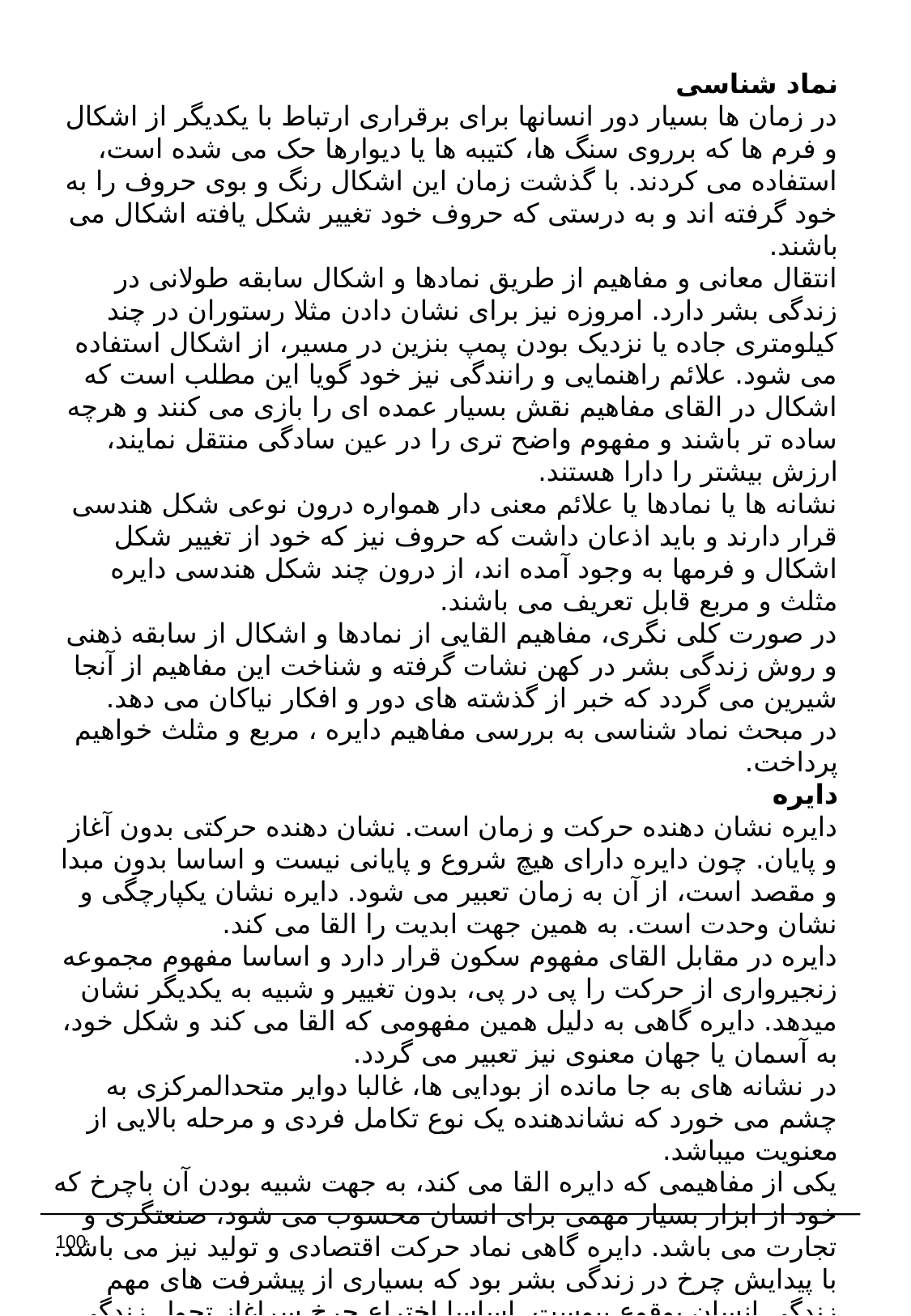

نماد شناسی
در زمان ها بسیار دور انسانها برای برقراری ارتباط با یکدیگر از اشکال و فرم ها که برروی سنگ ها، کتیبه ها یا دیوارها حک می شده است، استفاده می کردند. با گذشت زمان این اشکال رنگ و بوی حروف را به خود گرفته اند و به درستی که حروف خود تغییر شکل یافته اشکال می باشند.
انتقال معانی و مفاهیم از طریق نمادها و اشکال سابقه طولانی در زندگی بشر دارد. امروزه نیز برای نشان دادن مثلا رستوران در چند کیلومتری جاده یا نزدیک بودن پمپ بنزین در مسیر، از اشکال استفاده می شود. علائم راهنمایی و رانندگی نیز خود گویا این مطلب است که اشکال در القای مفاهیم نقش بسیار عمده ای را بازی می کنند و هرچه ساده تر باشند و مفهوم واضح تری را در عین سادگی منتقل نمایند، ارزش بیشتر را دارا هستند.
نشانه ها یا نمادها یا علائم معنی دار همواره درون نوعی شکل هندسی قرار دارند و باید اذعان داشت که حروف نیز که خود از تغییر شکل اشکال و فرمها به وجود آمده اند، از درون چند شکل هندسی دایره مثلث و مربع قابل تعریف می باشند.
در صورت کلی نگری، مفاهیم القایی از نمادها و اشکال از سابقه ذهنی و روش زندگی بشر در کهن نشات گرفته و شناخت این مفاهیم از آنجا شیرین می گردد که خبر از گذشته های دور و افکار نیاکان می دهد.
در مبحث نماد شناسی به بررسی مفاهیم دایره ، مربع و مثلث خواهیم پرداخت.
دایره
دایره نشان دهنده حرکت و زمان است. نشان دهنده حرکتی بدون آغاز و پایان. چون دایره دارای هیچ شروع و پایانی نیست و اساسا بدون مبدا و مقصد است، از آن به زمان تعبیر می شود. دایره نشان یکپارچگی و نشان وحدت است. به همین جهت ابدیت را القا می کند.
دایره در مقابل القای مفهوم سکون قرار دارد و اساسا مفهوم مجموعه زنجیرواری از حرکت را پی در پی، بدون تغییر و شبیه به یکدیگر نشان میدهد. دایره گاهی به دلیل همین مفهومی که القا می کند و شکل خود، به آسمان یا جهان معنوی نیز تعبیر می گردد.
در نشانه های به جا مانده از بودایی ها، غالبا دوایر متحدالمرکزی به چشم می خورد که نشاندهنده یک نوع تکامل فردی و مرحله بالایی از معنویت میباشد.
یکی از مفاهیمی که دایره القا می کند، به جهت شبیه بودن آن باچرخ که خود از ابزار بسیار مهمی برای انسان محسوب می شود، صنعتگری و تجارت می باشد. دایره گاهی نماد حرکت اقتصادی و تولید نیز می باشد. با پیدایش چرخ در زندگی بشر بود که بسیاری از پیشرفت های مهم زندگی انسان بوقوع پیوست. اساسا اختراع چرخ سراغاز تحول زندگی بشر و شروع مرحله تازه تولیدات و مصنوعات می باشد که سبب پیشرفت انسانها در عرصه های مختلف گشته است. چرخ خود حرکت را نیز نشان می دهد.
از آنجا که تعریف خداوند به این ترتیب است که خدا همه جا هست و در مرکز هر چیزی قرار دارد، از او به دایره نیز تعبیر می شود. زیرا مرکزش همه جا و محیطش هیچ کجاست.
100